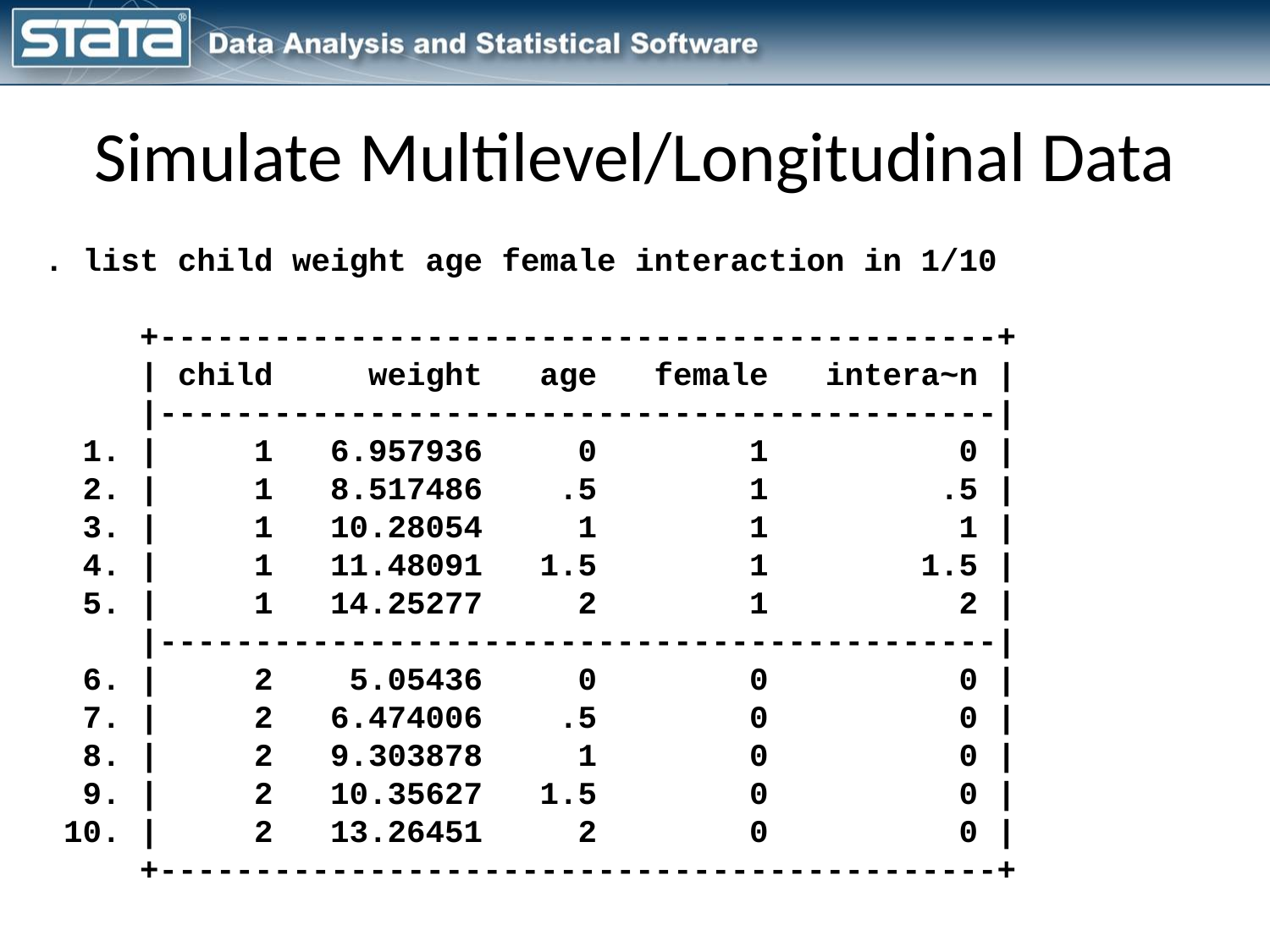

# Simulate Multilevel/Longitudinal Data
. list child weight age female interaction in 1/10

     +--------------------------------------------+
     | child     weight   age   female   intera~n |
     |--------------------------------------------|
  1. |     1   6.957936     0        1          0 |
  2. |     1   8.517486    .5        1         .5 |
  3. |     1   10.28054     1        1          1 |
  4. |     1   11.48091   1.5        1        1.5 |
  5. |     1   14.25277     2        1          2 |
     |--------------------------------------------|
  6. |     2    5.05436     0        0          0 |
  7. |     2   6.474006    .5        0          0 |
  8. |     2   9.303878     1        0          0 |
  9. |     2   10.35627   1.5        0          0 |
 10. |     2   13.26451     2        0          0 |
     +--------------------------------------------+